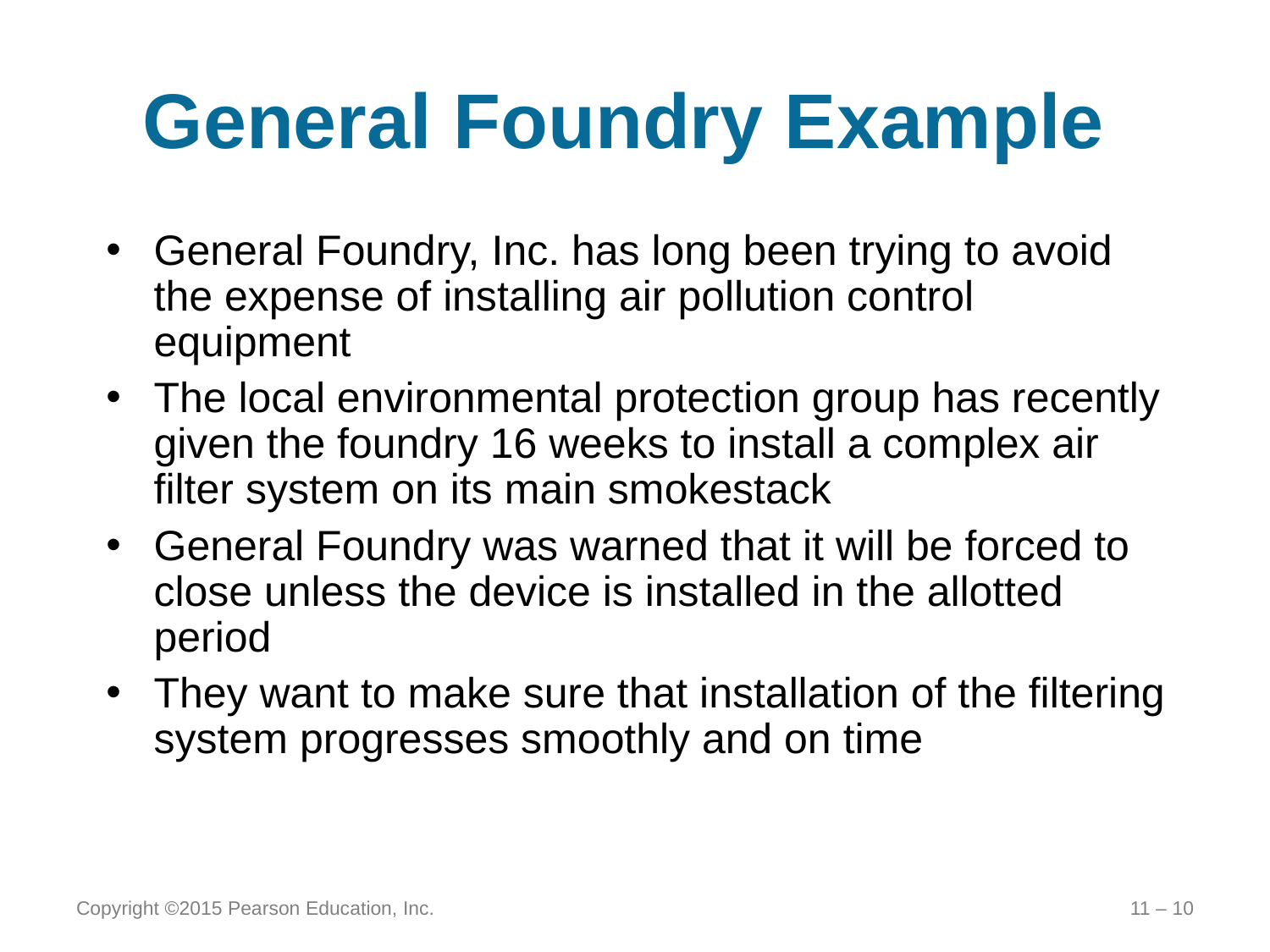

# General Foundry Example
General Foundry, Inc. has long been trying to avoid the expense of installing air pollution control equipment
The local environmental protection group has recently given the foundry 16 weeks to install a complex air filter system on its main smokestack
General Foundry was warned that it will be forced to close unless the device is installed in the allotted period
They want to make sure that installation of the filtering system progresses smoothly and on time
Copyright ©2015 Pearson Education, Inc.
11 – 10